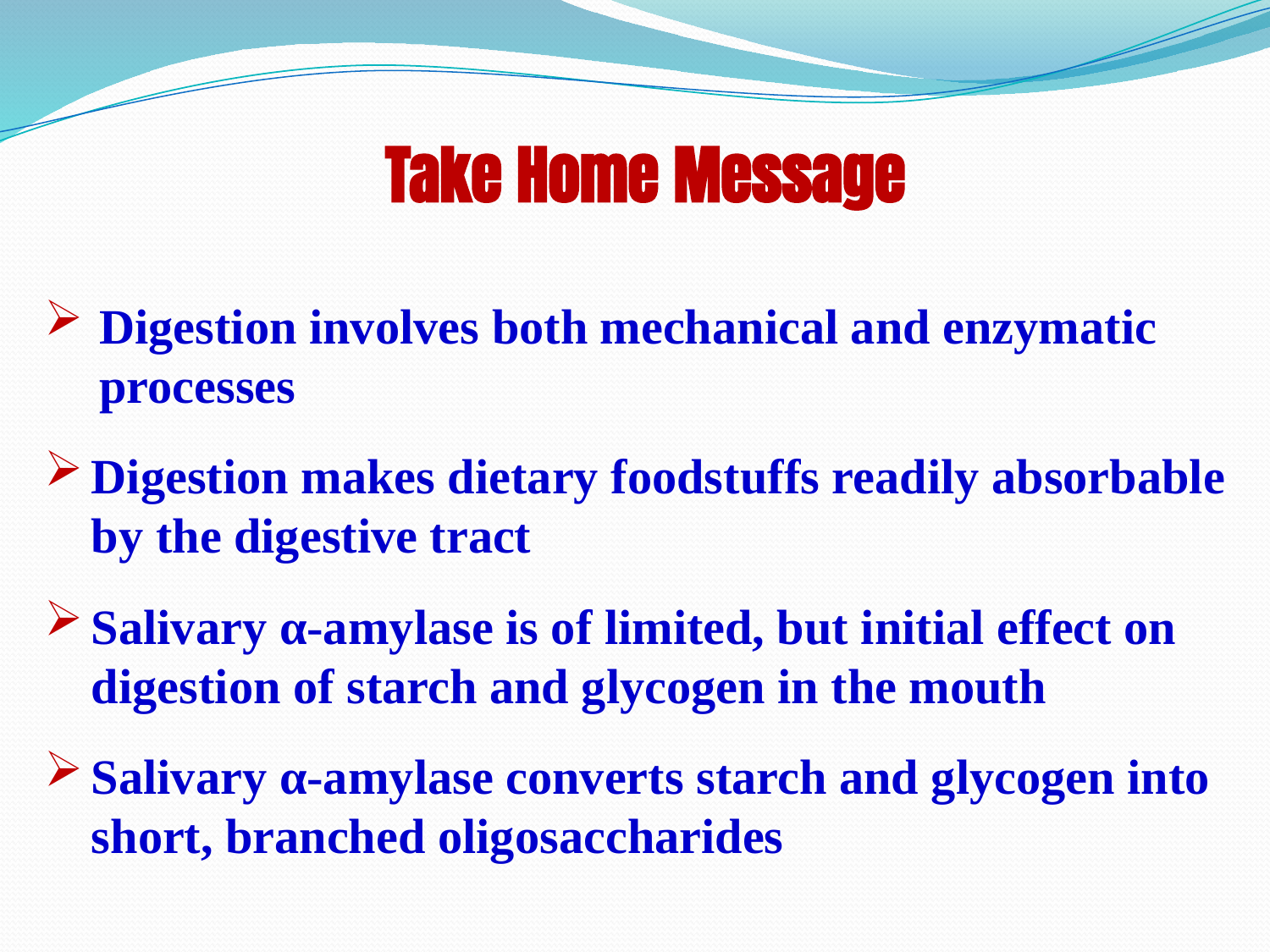

# Take Home Message
Digestion involves both mechanical and enzymatic processes
Digestion makes dietary foodstuffs readily absorbable by the digestive tract
Salivary α-amylase is of limited, but initial effect on digestion of starch and glycogen in the mouth
Salivary α-amylase converts starch and glycogen into short, branched oligosaccharides